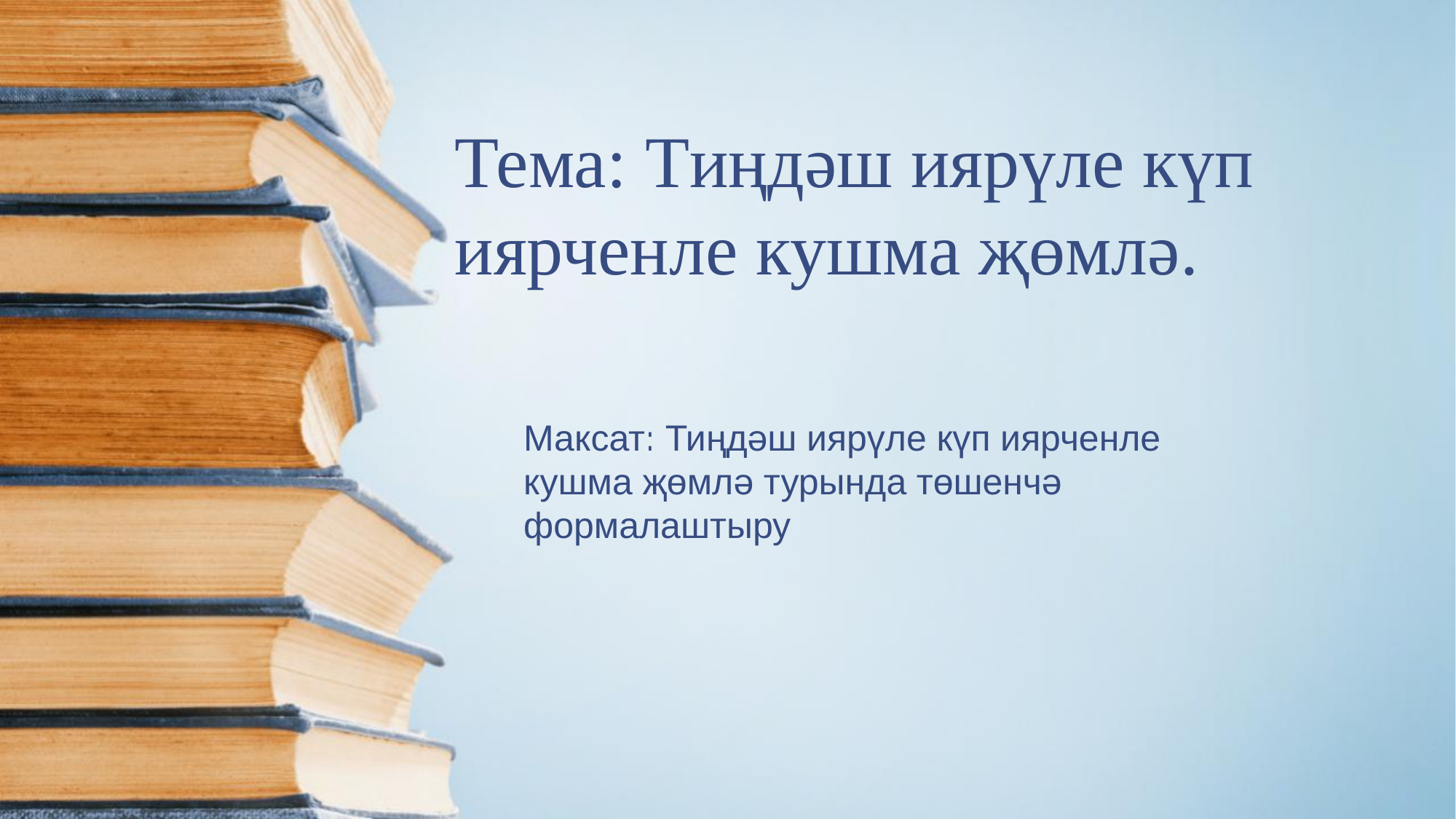

Тема: Тиңдәш иярүле күп иярченле кушма җөмлә.
Максат: Тиңдәш иярүле күп иярченле кушма җөмлә турында төшенчә формалаштыру